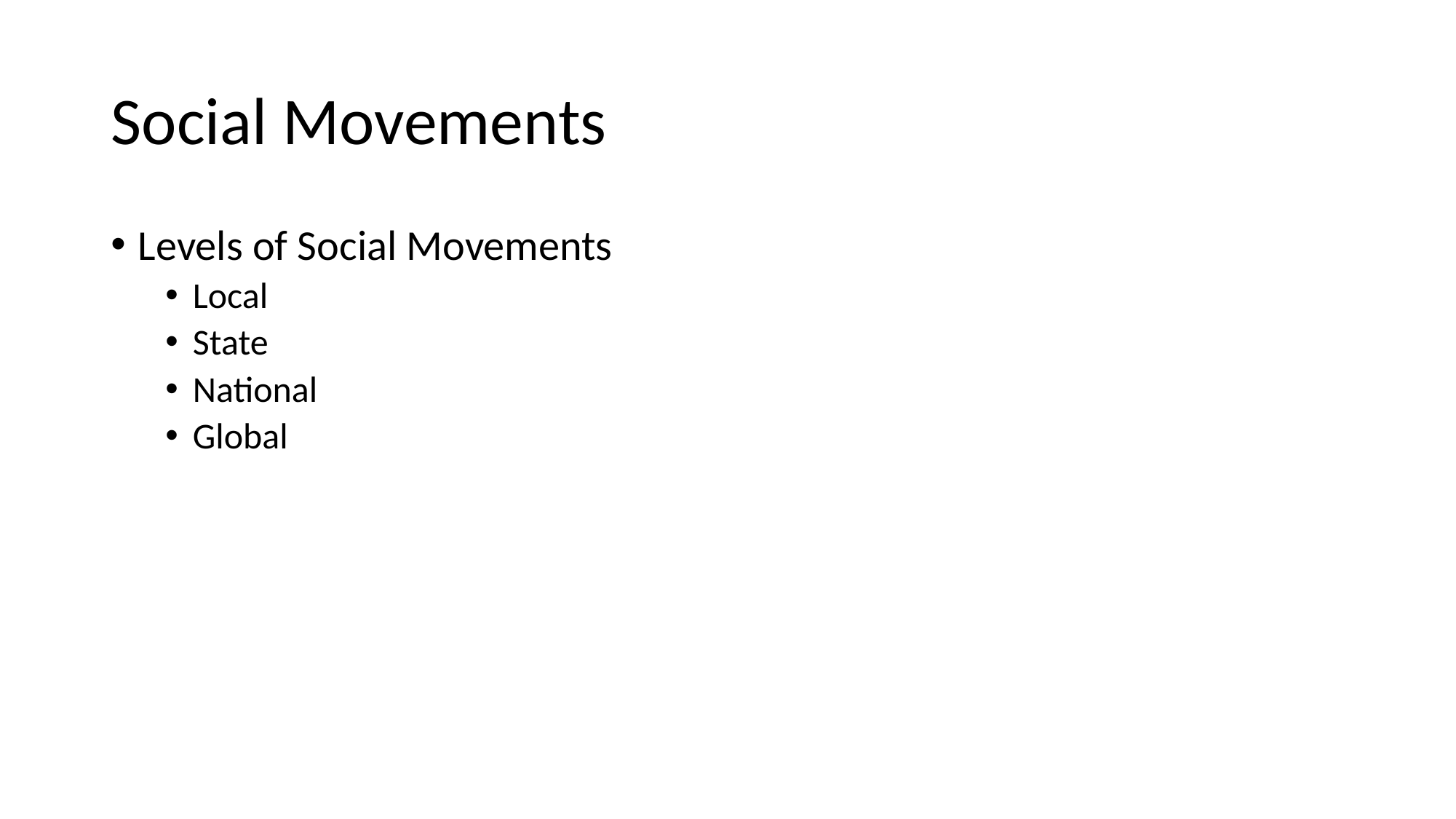

# Social Movements
Levels of Social Movements
Local
State
National
Global